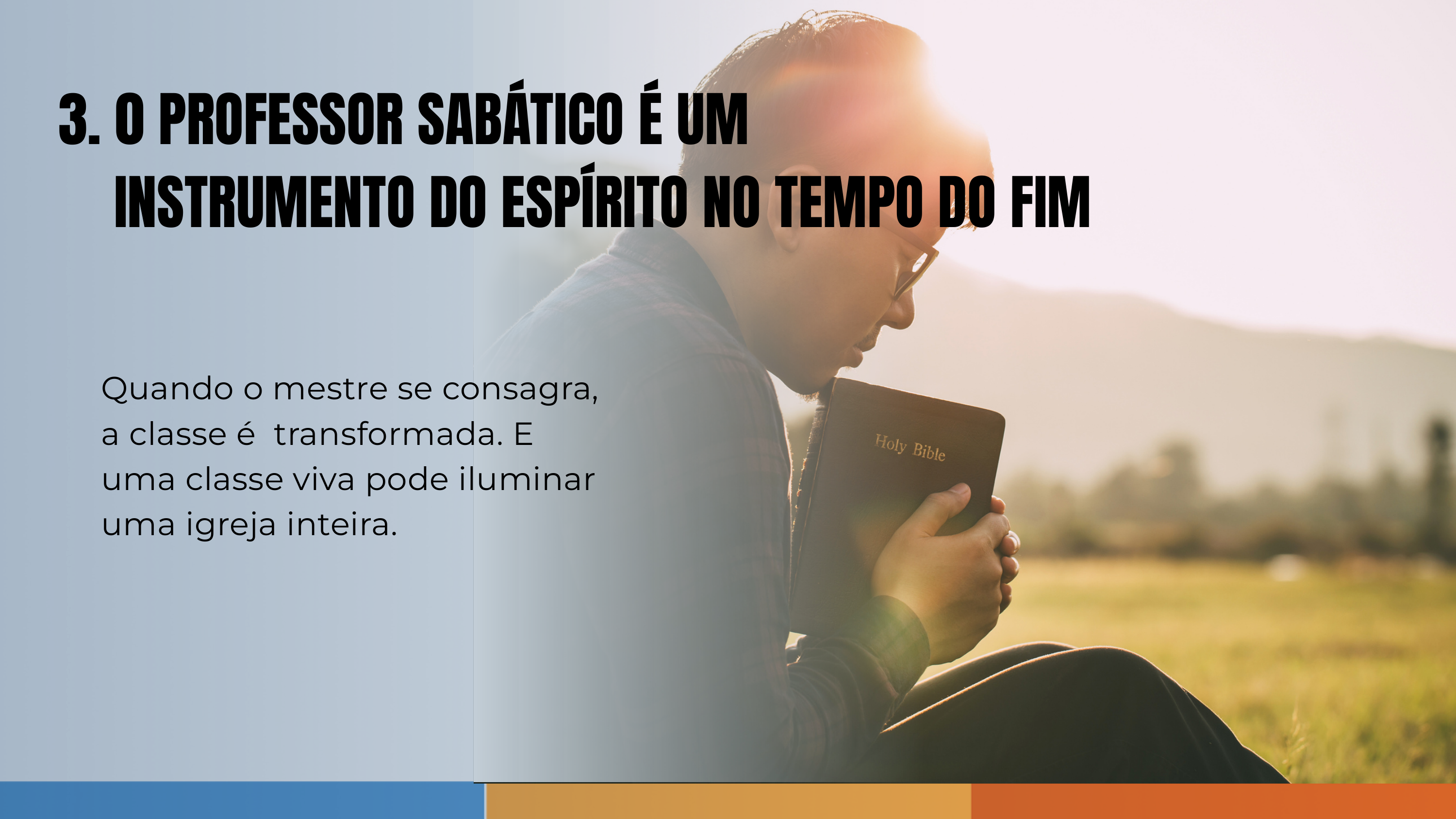

3. 0 PROFESSOR SABÁTICO É UM
    INSTRUMENTO DO ESPÍRITO NO TEMPO DO FIM
Quando o mestre se consagra, a classe é  transformada. E uma classe viva pode iluminar uma igreja inteira.